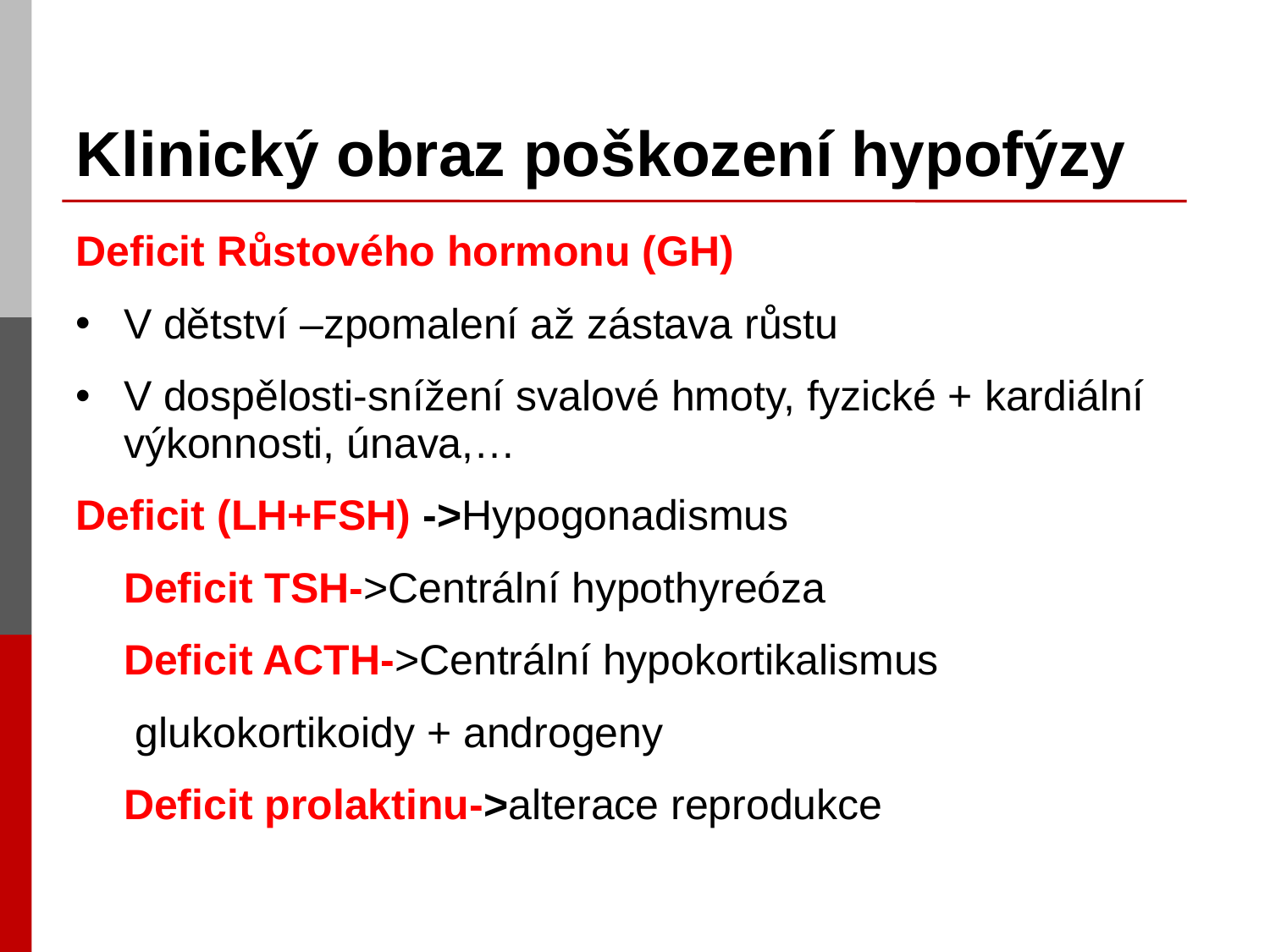

# Klinický obraz poškození hypofýzy
Deficit Růstového hormonu (GH)
V dětství –zpomalení až zástava růstu
V dospělosti-snížení svalové hmoty, fyzické + kardiální výkonnosti, únava,…
Deficit (LH+FSH) ->Hypogonadismus
Deficit TSH->Centrální hypothyreóza
Deficit ACTH->Centrální hypokortikalismus
 glukokortikoidy + androgeny
Deficit prolaktinu->alterace reprodukce